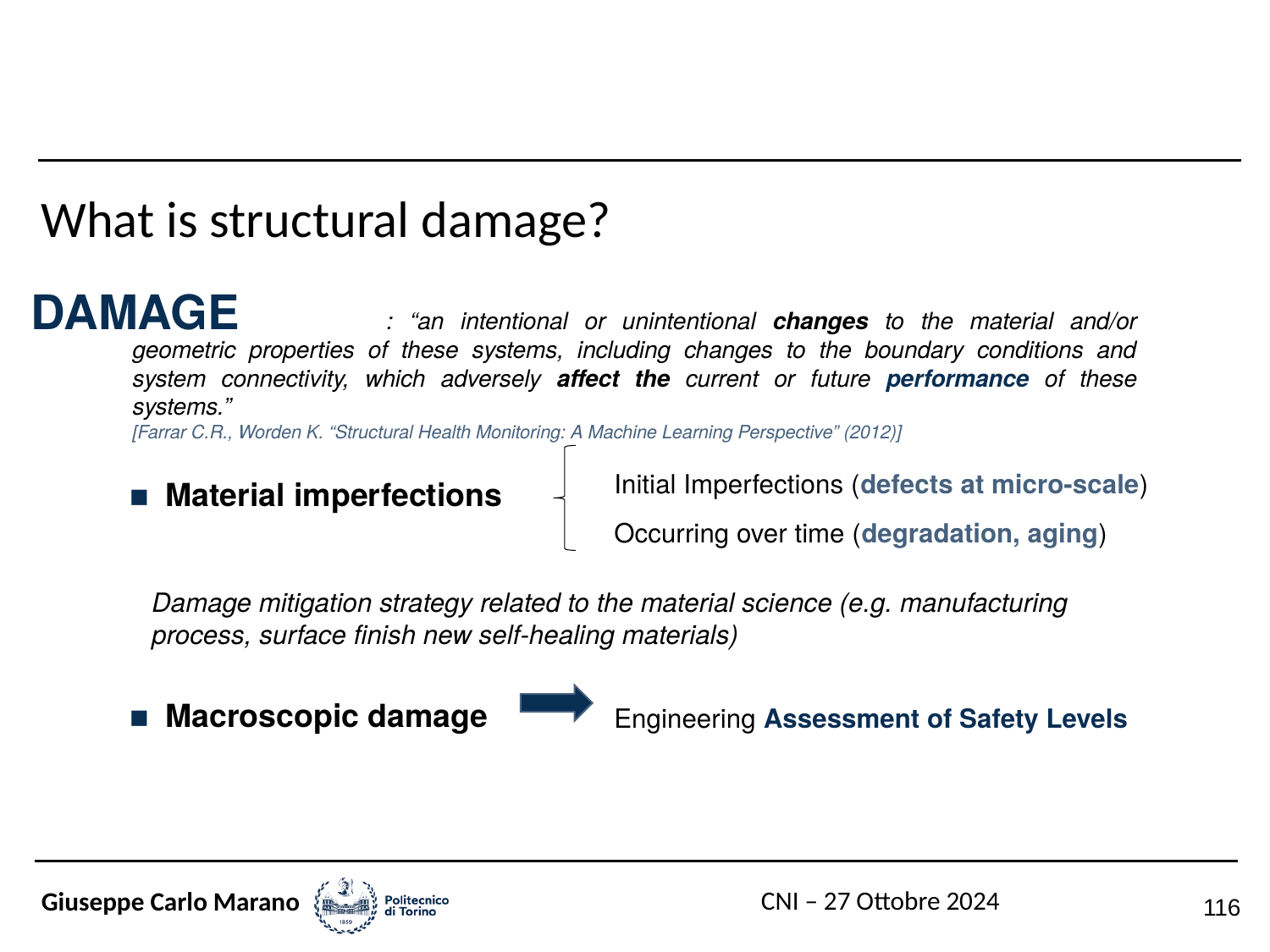

What is structural damage?
DAMAGE
		: “an intentional or unintentional changes to the material and/or geometric properties of these systems, including changes to the boundary conditions and system connectivity, which adversely affect the current or future performance of these systems.”
[Farrar C.R., Worden K. “Structural Health Monitoring: A Machine Learning Perspective” (2012)]
Initial Imperfections (defects at micro-scale)
Occurring over time (degradation, aging)

Material imperfections

   Damage mitigation strategy related to the material science (e.g. manufacturing
   process, surface finish new self-healing materials)

Macroscopic damage
Engineering Assessment of Safety Levels